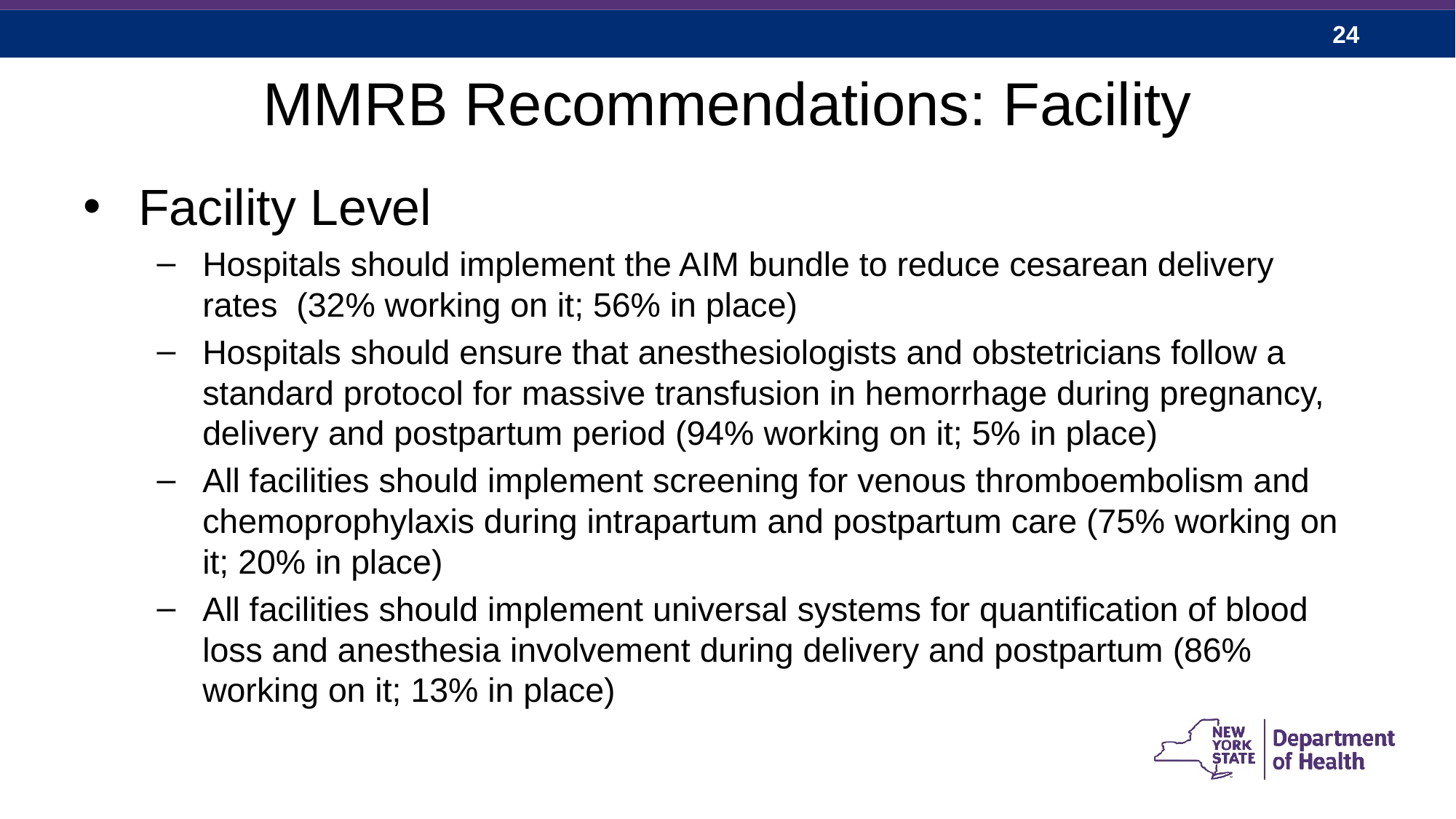

# MMRB Recommendations: Facility
Facility Level
Hospitals should implement the AIM bundle to reduce cesarean delivery rates  (32% working on it; 56% in place)
Hospitals should ensure that anesthesiologists and obstetricians follow a standard protocol for massive transfusion in hemorrhage during pregnancy, delivery and postpartum period (94% working on it; 5% in place)
All facilities should implement screening for venous thromboembolism and chemoprophylaxis during intrapartum and postpartum care (75% working on it; 20% in place)
All facilities should implement universal systems for quantification of blood loss and anesthesia involvement during delivery and postpartum (86% working on it; 13% in place)